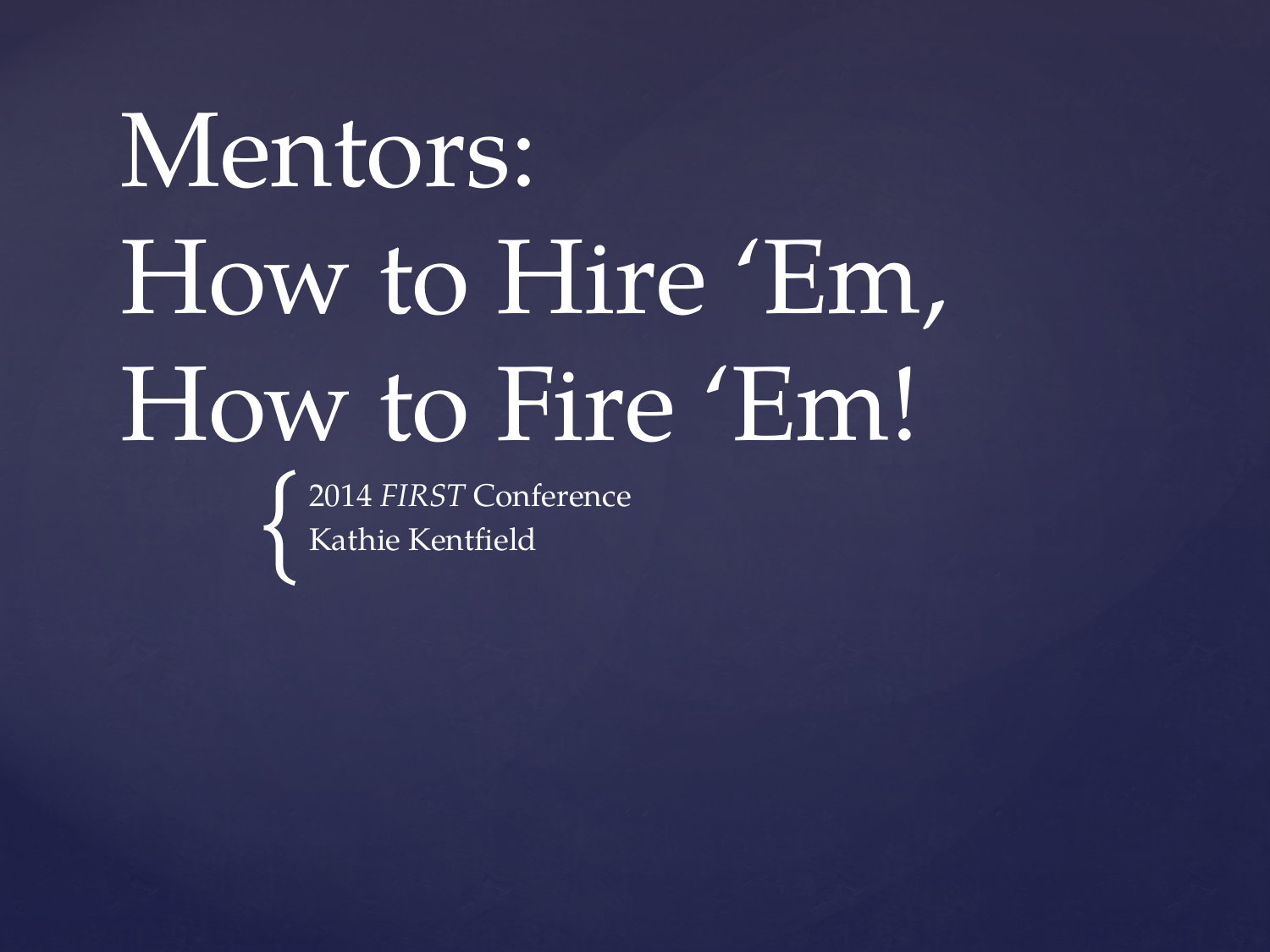

# Mentors: How to Hire ‘Em, How to Fire ‘Em!
2014 FIRST Conference
Kathie Kentfield